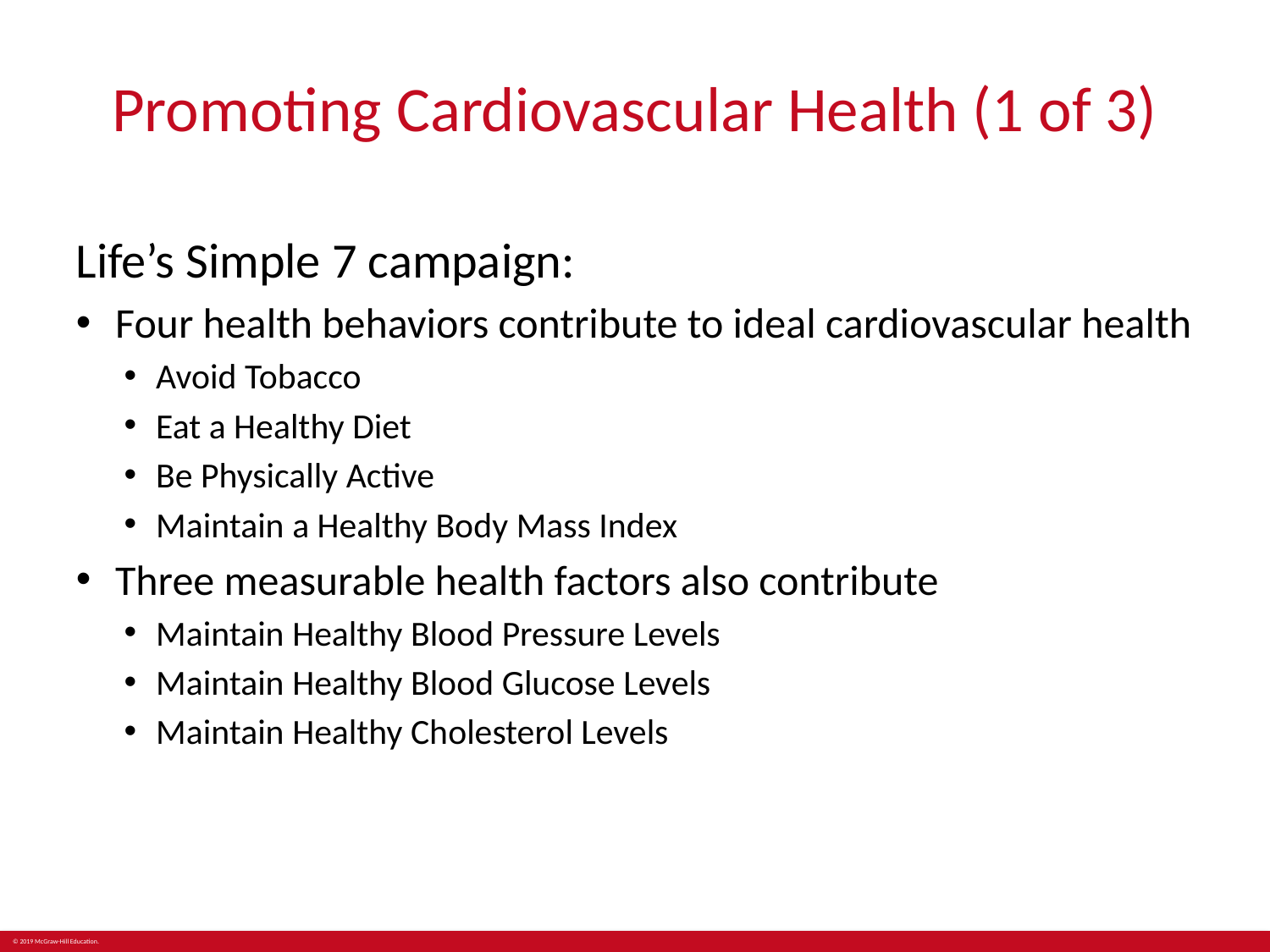

# Promoting Cardiovascular Health (1 of 3)
Life’s Simple 7 campaign:
Four health behaviors contribute to ideal cardiovascular health
Avoid Tobacco
Eat a Healthy Diet
Be Physically Active
Maintain a Healthy Body Mass Index
Three measurable health factors also contribute
Maintain Healthy Blood Pressure Levels
Maintain Healthy Blood Glucose Levels
Maintain Healthy Cholesterol Levels